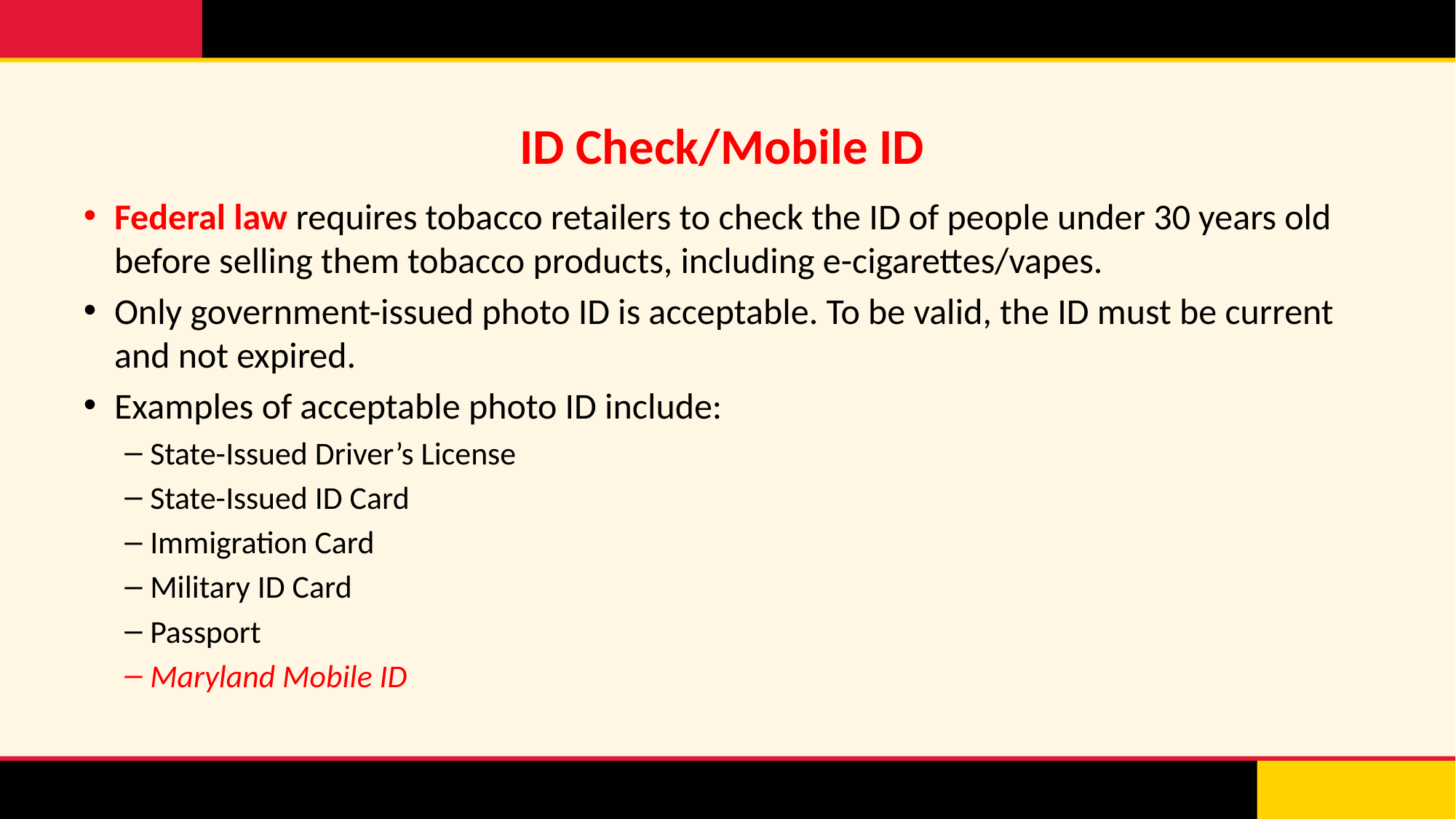

# ID Check/Mobile ID
Federal law requires tobacco retailers to check the ID of people under 30 years old before selling them tobacco products, including e-cigarettes/vapes.
Only government-issued photo ID is acceptable. To be valid, the ID must be current and not expired.
Examples of acceptable photo ID include:
State-Issued Driver’s License
State-Issued ID Card
Immigration Card
Military ID Card
Passport
Maryland Mobile ID